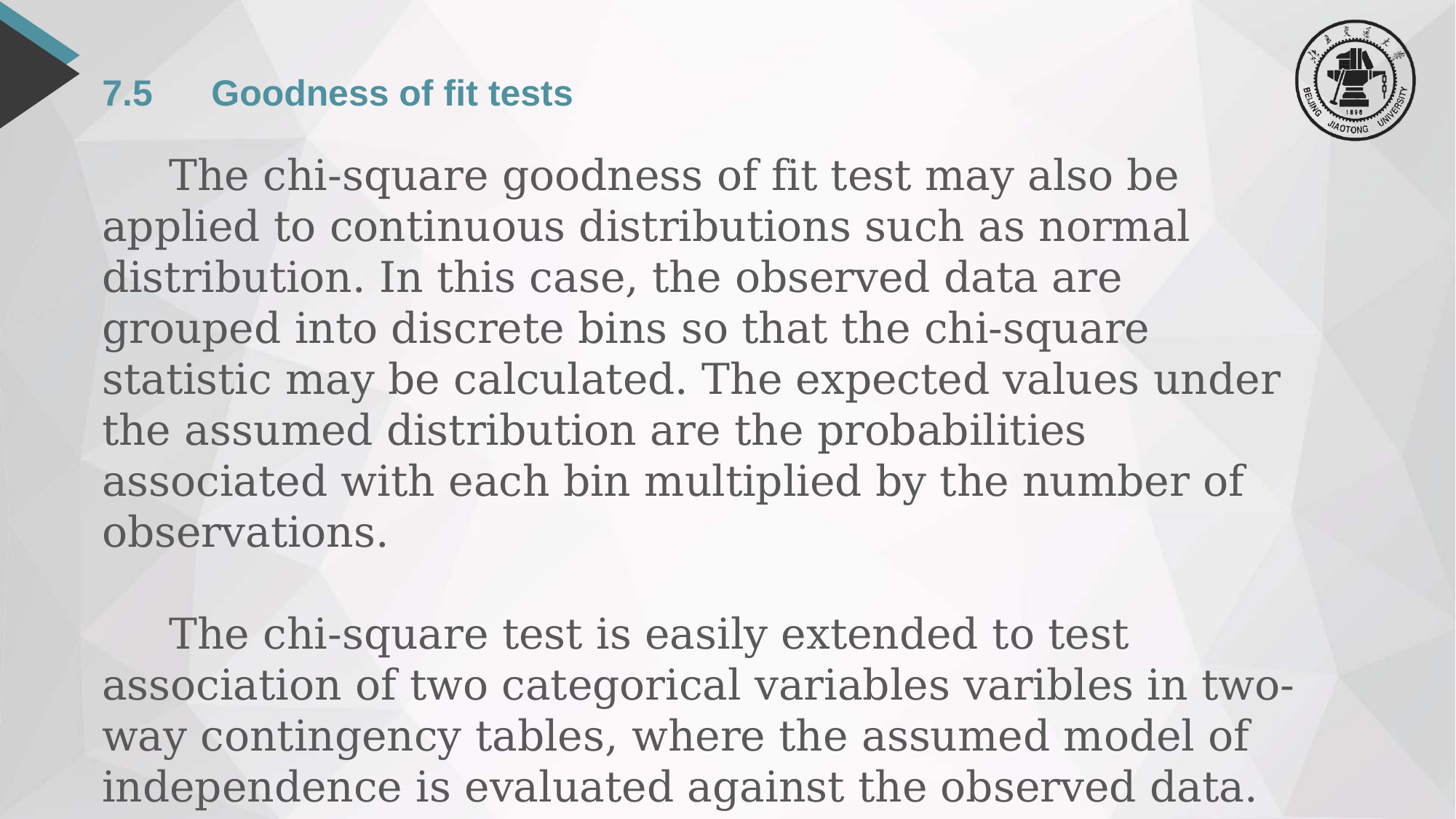

# 7.5	Goodness of fit tests
     The chi-square goodness of fit test may also be applied to continuous distributions such as normal distribution. In this case, the observed data are grouped into discrete bins so that the chi-square statistic may be calculated. The expected values under the assumed distribution are the probabilities associated with each bin multiplied by the number of observations.

     The chi-square test is easily extended to test association of two categorical variables varibles in two-way contingency tables, where the assumed model of independence is evaluated against the observed data.